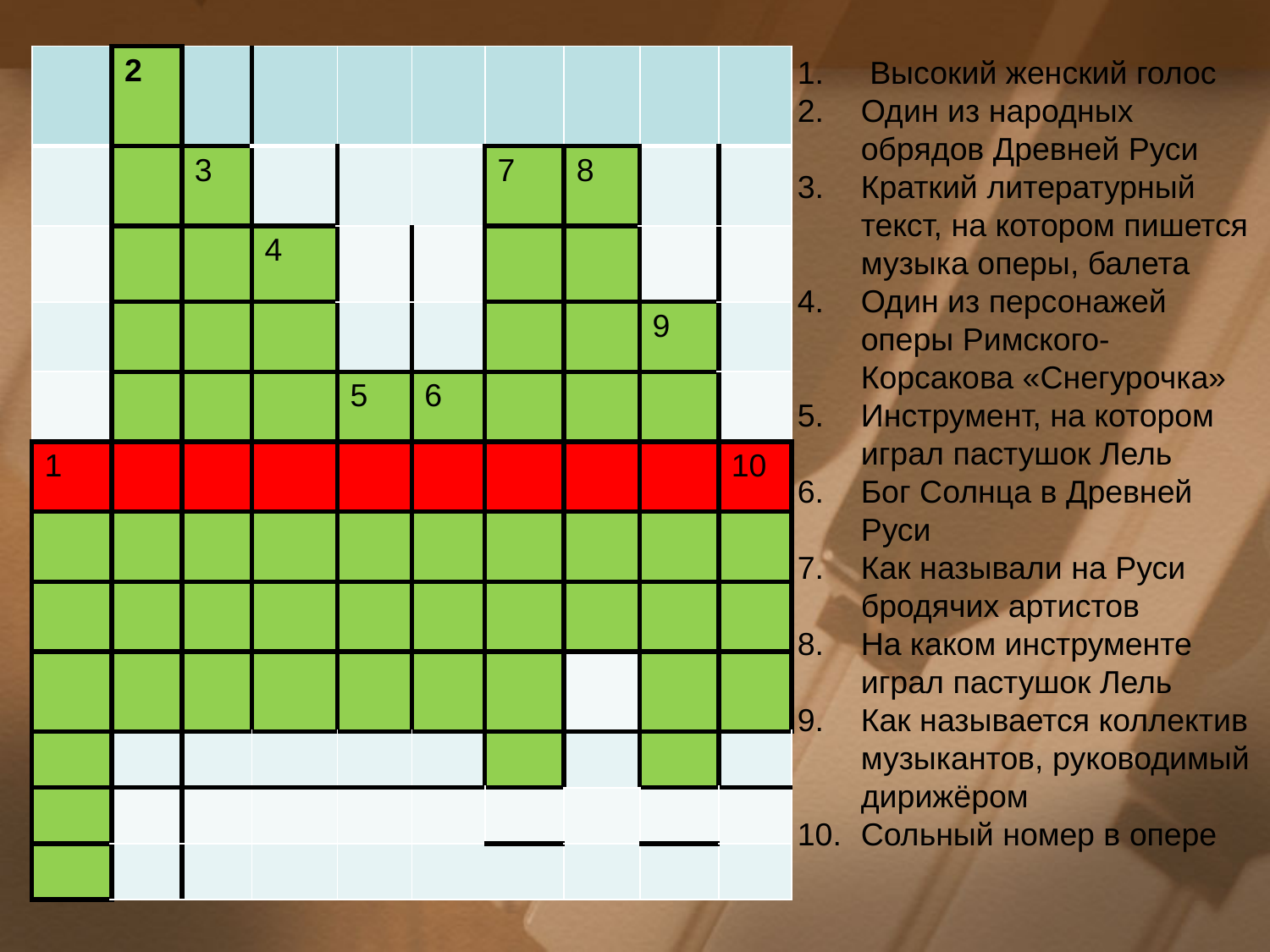

|  | 2 |  |  |  |  |  |  |  |  |
| --- | --- | --- | --- | --- | --- | --- | --- | --- | --- |
|  |  | 3 |  |  |  | 7 | 8 |  |  |
|  |  |  | 4 |  |  |  |  |  |  |
|  |  |  |  |  |  |  |  | 9 |  |
|  |  |  |  | 5 | 6 |  |  |  |  |
| 1 |  |  |  |  |  |  |  |  | 10 |
|  |  |  |  |  |  |  |  |  |  |
|  |  |  |  |  |  |  |  |  |  |
|  |  |  |  |  |  |  |  |  |  |
|  |  |  |  |  |  |  |  |  |  |
|  |  |  |  |  |  |  |  |  |  |
|  |  |  |  |  |  |  |  |  |  |
 Высокий женский голос
Один из народных обрядов Древней Руси
Краткий литературный текст, на котором пишется музыка оперы, балета
Один из персонажей оперы Римского-Корсакова «Снегурочка»
Инструмент, на котором играл пастушок Лель
Бог Солнца в Древней Руси
Как называли на Руси бродячих артистов
На каком инструменте играл пастушок Лель
Как называется коллектив  музыкантов, руководимый дирижёром
Сольный номер в опере